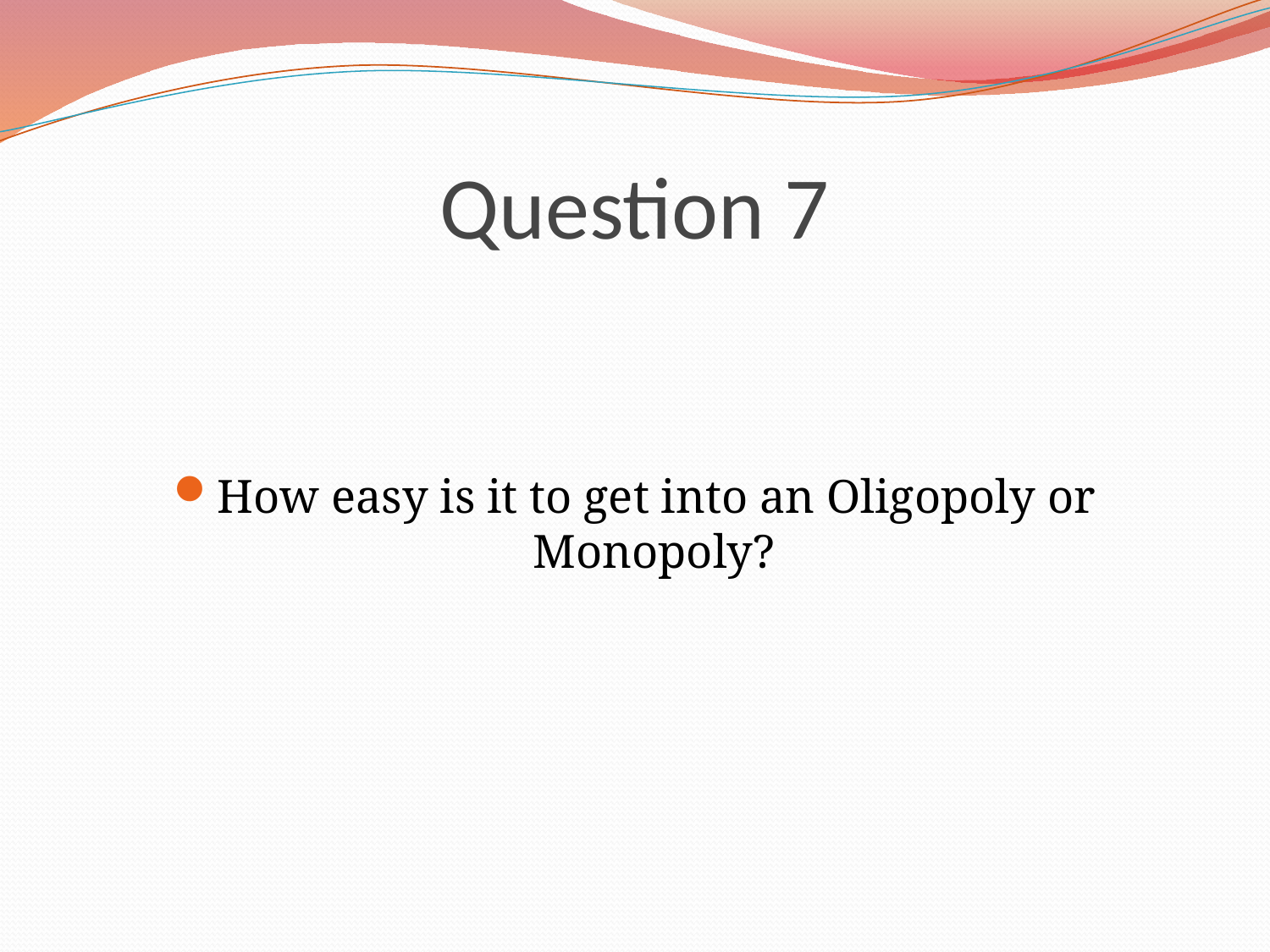

# Question 7

How easy is it to get into an Oligopoly or Monopoly?